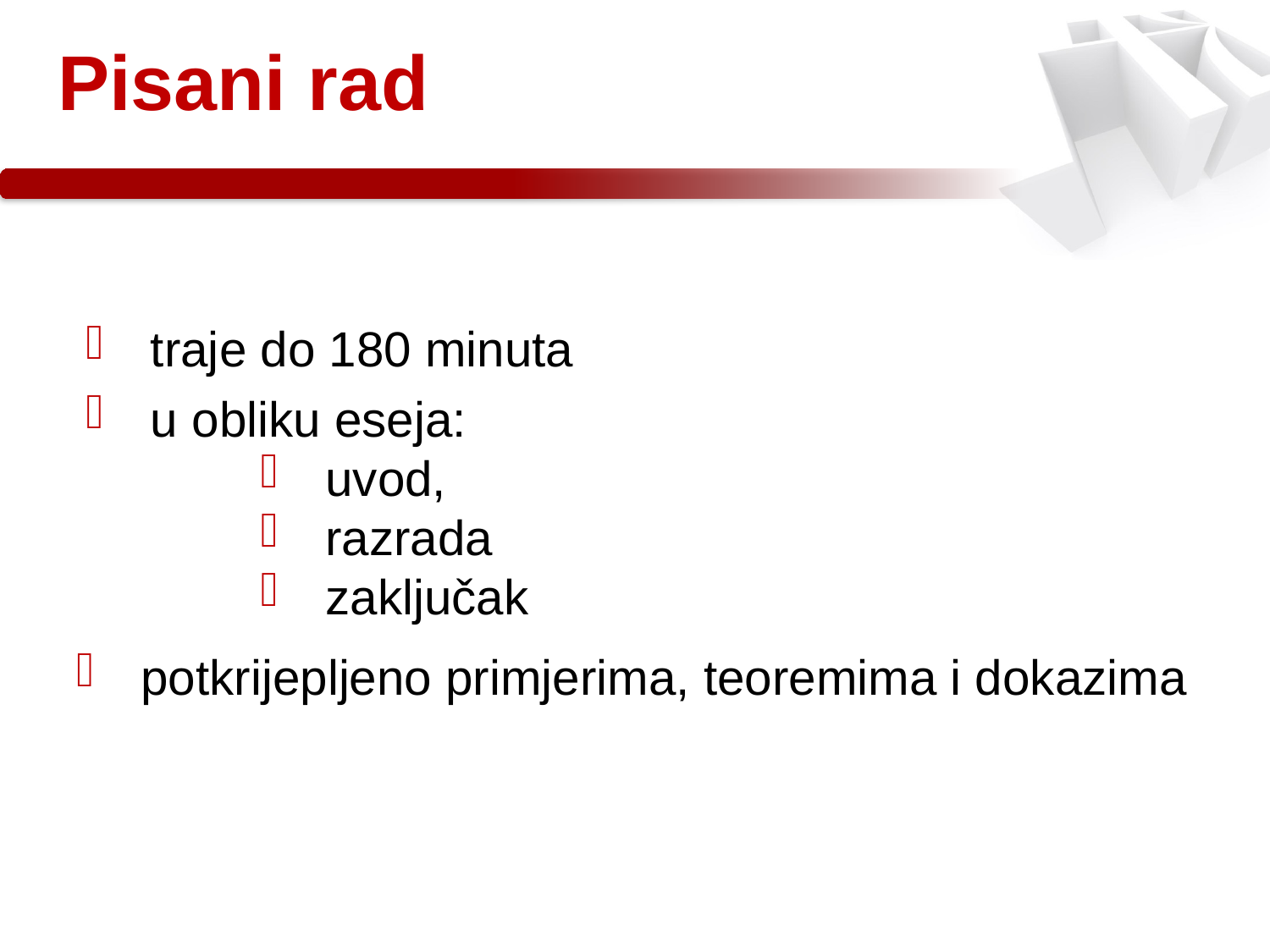

# Pisani rad
traje do 180 minuta
u obliku eseja:
uvod,
razrada
zaključak
potkrijepljeno primjerima, teoremima i dokazima